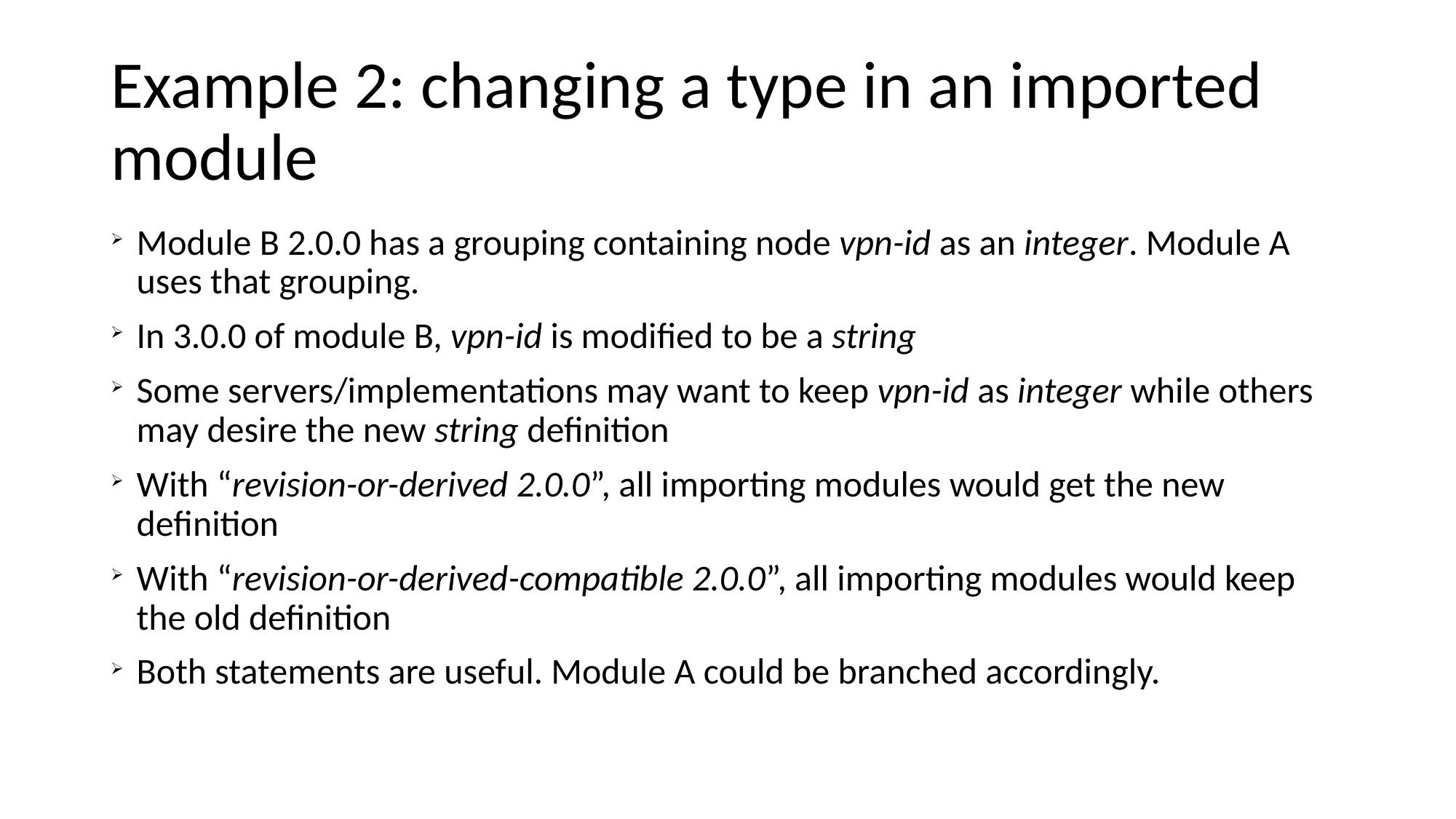

Example 2: changing a type in an imported module
Module B 2.0.0 has a grouping containing node vpn-id as an integer. Module A uses that grouping.
In 3.0.0 of module B, vpn-id is modified to be a string
Some servers/implementations may want to keep vpn-id as integer while others may desire the new string definition
With “revision-or-derived 2.0.0”, all importing modules would get the new definition
With “revision-or-derived-compatible 2.0.0”, all importing modules would keep the old definition
Both statements are useful. Module A could be branched accordingly.